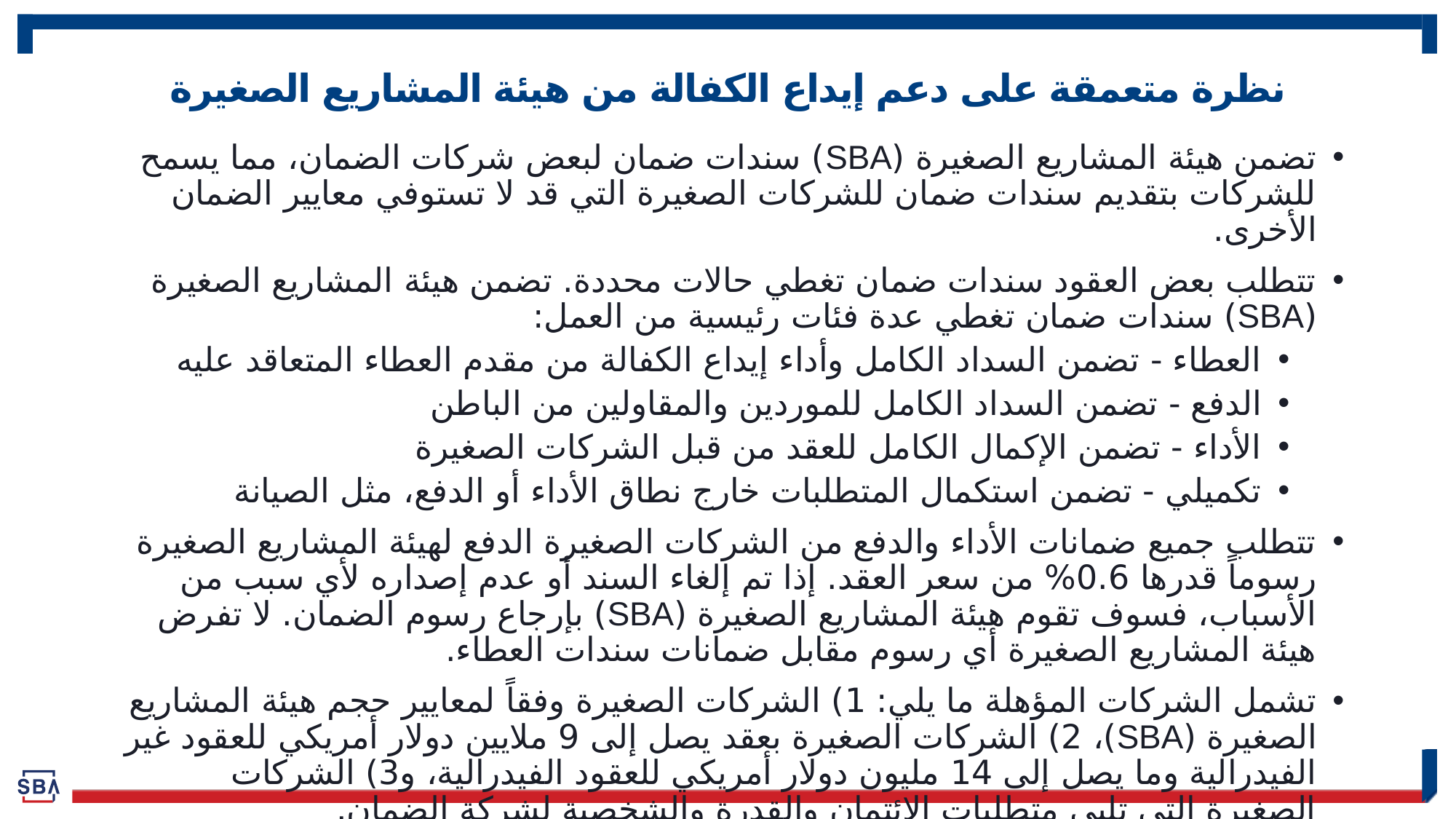

# نظرة متعمقة على دعم إيداع الكفالة من هيئة المشاريع الصغيرة
تضمن هيئة المشاريع الصغيرة (SBA) سندات ضمان لبعض شركات الضمان، مما يسمح للشركات بتقديم سندات ضمان للشركات الصغيرة التي قد لا تستوفي معايير الضمان الأخرى.
تتطلب بعض العقود سندات ضمان تغطي حالات محددة. تضمن هيئة المشاريع الصغيرة (SBA) سندات ضمان تغطي عدة فئات رئيسية من العمل:
العطاء - تضمن السداد الكامل وأداء إيداع الكفالة من مقدم العطاء المتعاقد عليه
الدفع - تضمن السداد الكامل للموردين والمقاولين من الباطن
الأداء - تضمن الإكمال الكامل للعقد من قبل الشركات الصغيرة
تكميلي - تضمن استكمال المتطلبات خارج نطاق الأداء أو الدفع، مثل الصيانة
تتطلب جميع ضمانات الأداء والدفع من الشركات الصغيرة الدفع لهيئة المشاريع الصغيرة رسوماً قدرها 0.6% من سعر العقد. إذا تم إلغاء السند أو عدم إصداره لأي سبب من الأسباب، فسوف تقوم هيئة المشاريع الصغيرة (SBA) بإرجاع رسوم الضمان. لا تفرض هيئة المشاريع الصغيرة أي رسوم مقابل ضمانات سندات العطاء.
تشمل الشركات المؤهلة ما يلي: 1) الشركات الصغيرة وفقاً لمعايير حجم هيئة المشاريع الصغيرة (SBA)، 2) الشركات الصغيرة بعقد يصل إلى 9 ملايين دولار أمريكي للعقود غير الفيدرالية وما يصل إلى 14 مليون دولار أمريكي للعقود الفيدرالية، و3) الشركات الصغيرة التي تلبي متطلبات الائتمان والقدرة والشخصية لشركة الضمان.
ابحث عن وكالات السندات في ولايتك.